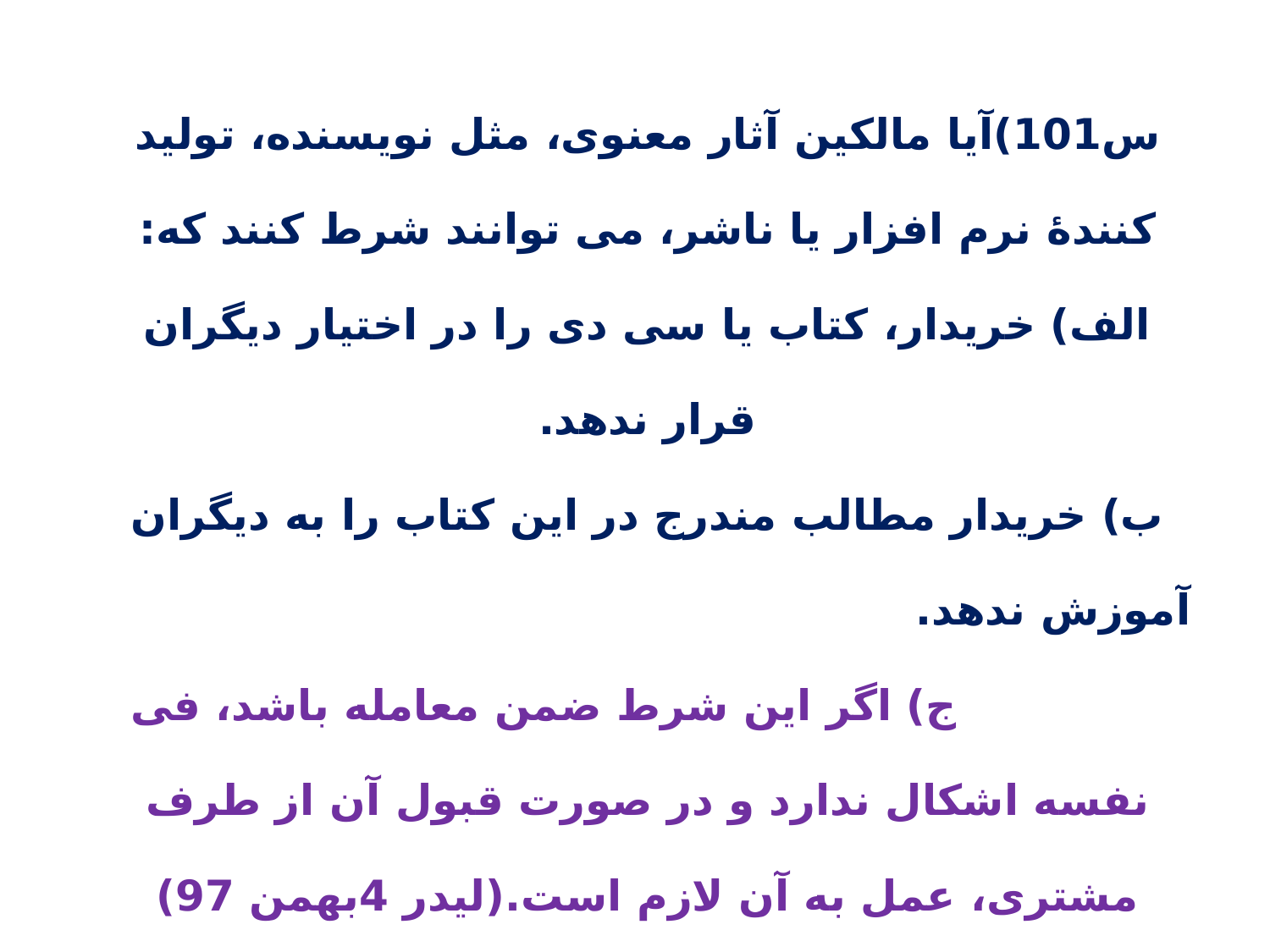

س101)آیا مالکین آثار معنوی، مثل نویسنده، تولید کنندۀ نرم افزار یا ناشر، می توانند شرط کنند که:
الف) خریدار، کتاب یا سی دی را در اختیار دیگران قرار ندهد.
ب) خریدار مطالب مندرج در این کتاب را به دیگران آموزش ندهد.                                                                      ج) اگر این شرط ضمن معامله باشد، فی نفسه اشکال ندارد و در صورت قبول آن از طرف مشتری، عمل به آن لازم است.(لیدر 4بهمن 97)